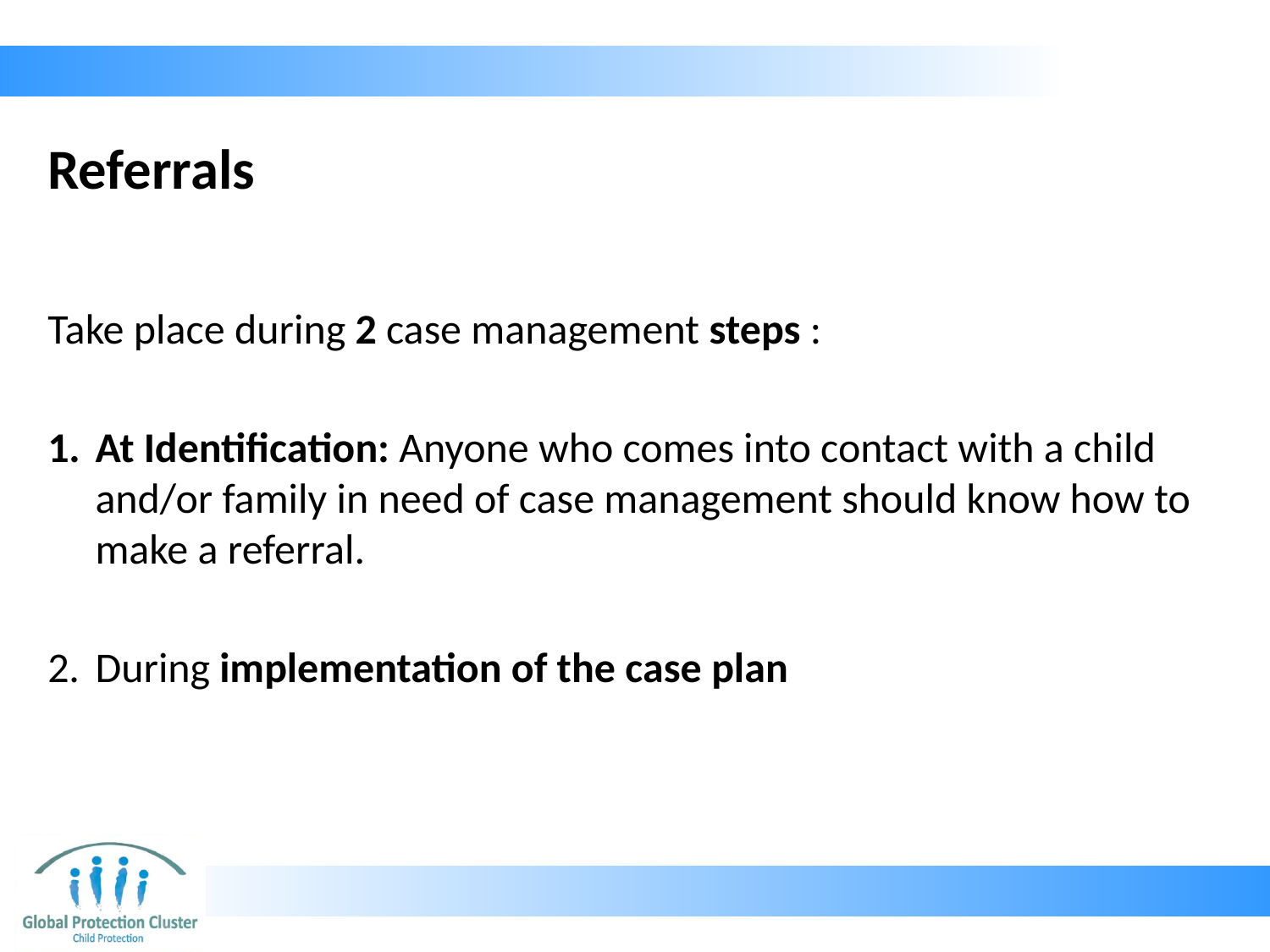

# Referrals

Take place during 2 case management steps :

At Identification: Anyone who comes into contact with a child and/or family in need of case management should know how to make a referral.

During implementation of the case plan